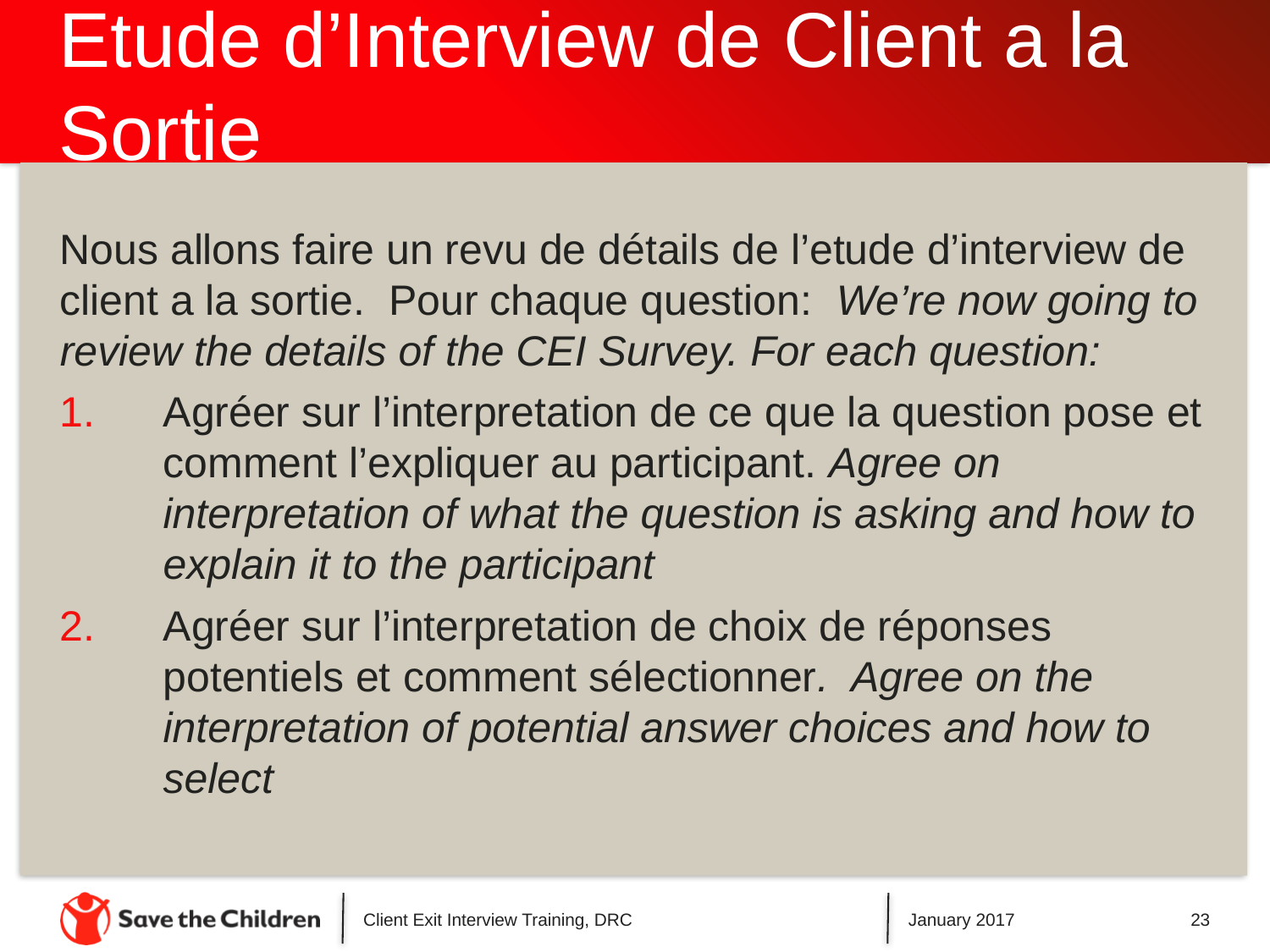

# Etude d’Interview de Client a la Sortie
Nous allons faire un revu de détails de l’etude d’interview de client a la sortie.  Pour chaque question:  We’re now going to review the details of the CEI Survey. For each question:
Agréer sur l’interpretation de ce que la question pose et comment l’expliquer au participant. Agree on interpretation of what the question is asking and how to explain it to the participant
Agréer sur l’interpretation de choix de réponses potentiels et comment sélectionner.  Agree on the interpretation of potential answer choices and how to select
Client Exit Interview Training, DRC
January 2017
23